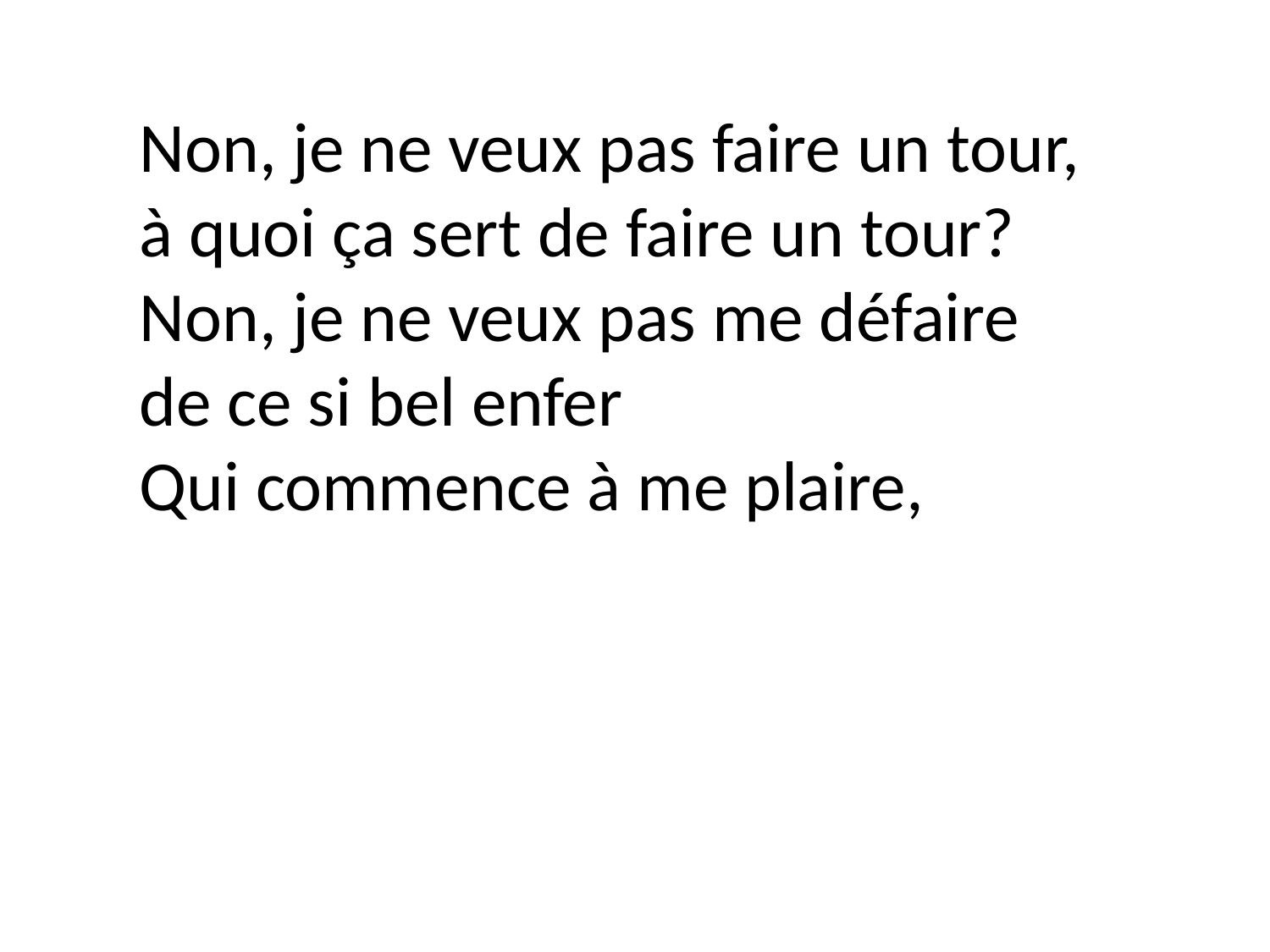

Non, je ne veux pas faire un tour,
à quoi ça sert de faire un tour?
Non, je ne veux pas me défaire
de ce si bel enfer
Qui commence à me plaire,